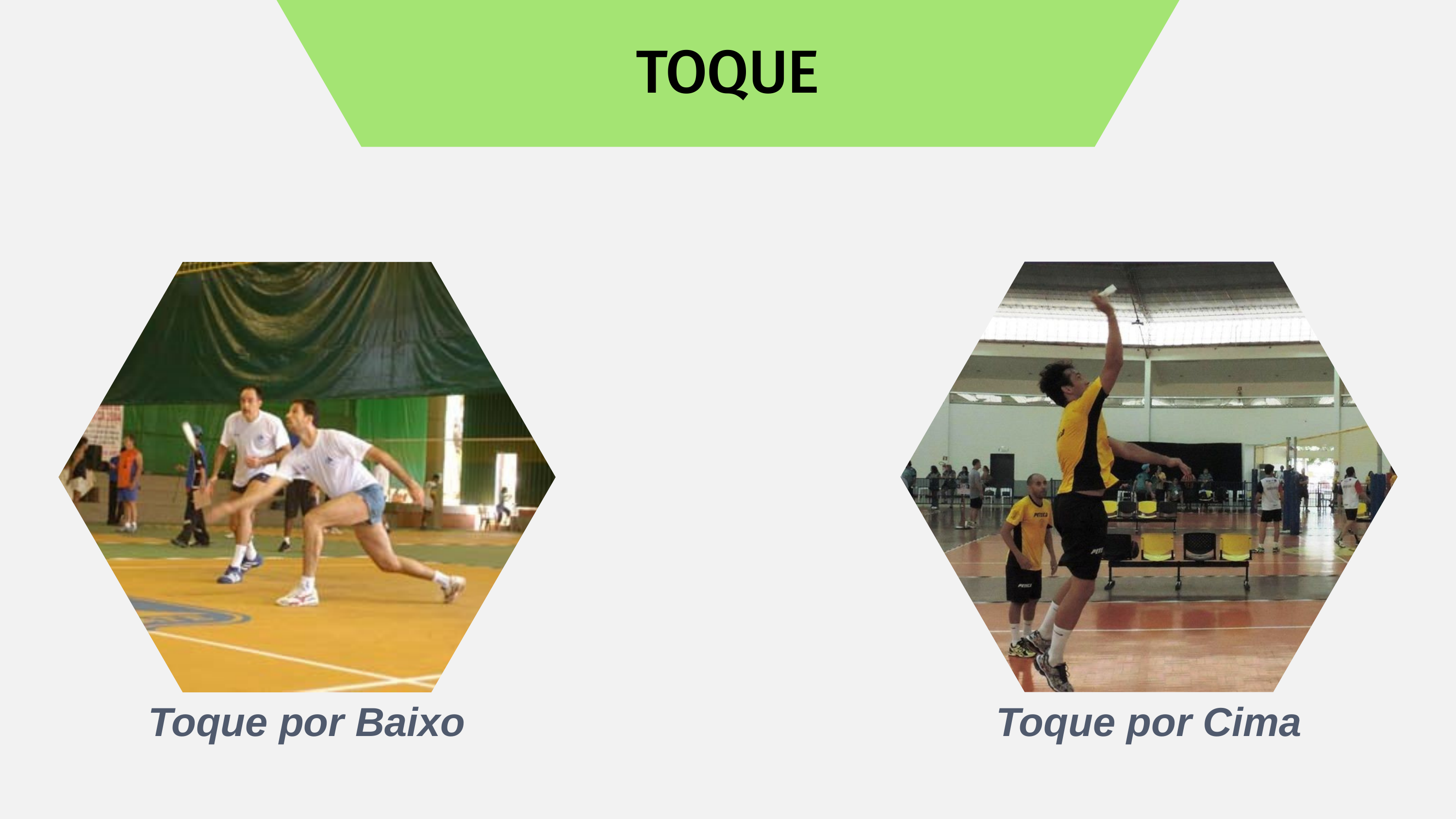

TOQUE

Toque por Cima

Toque por Baixo